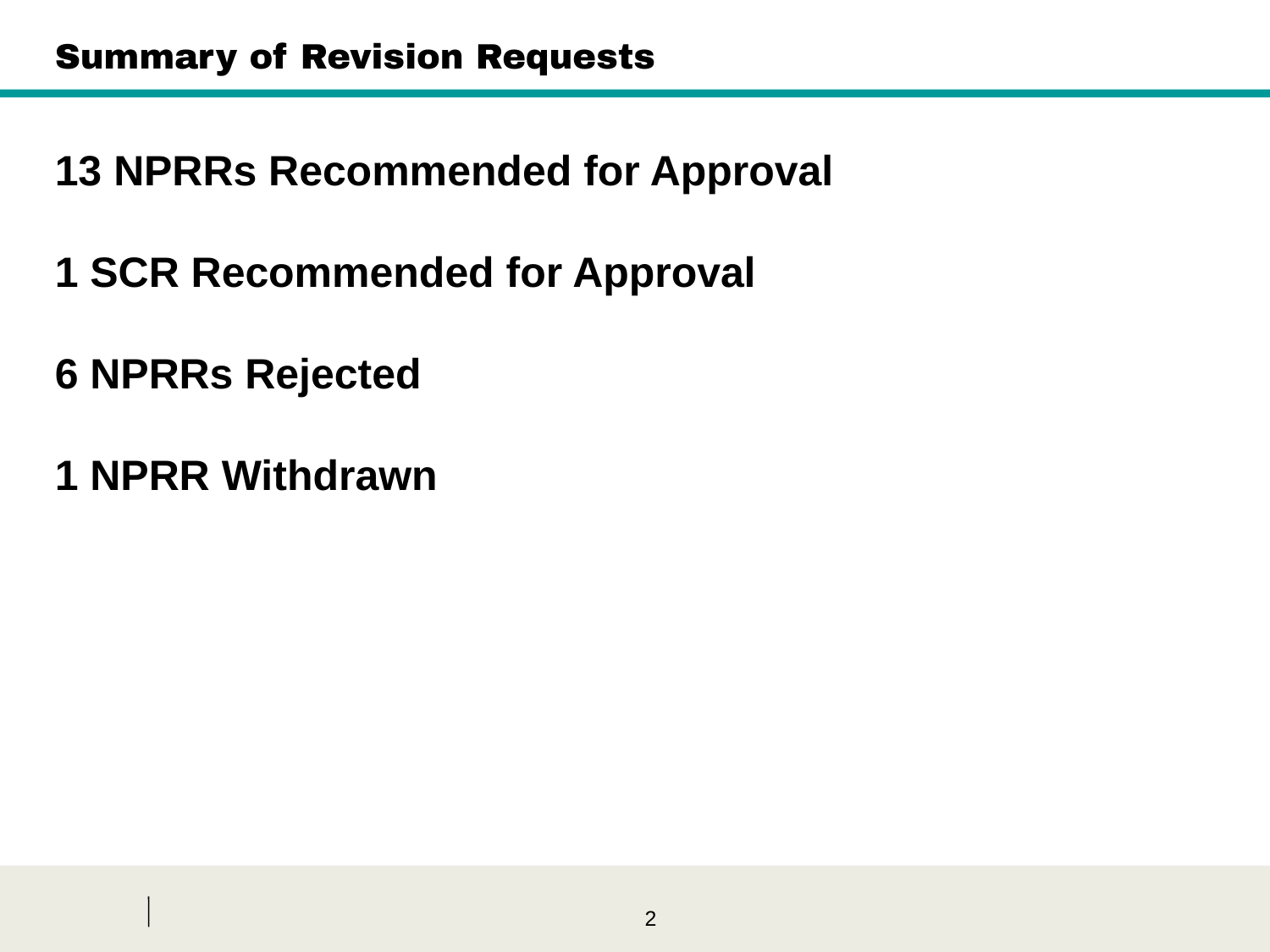

Summary of Revision Requests
13 NPRRs Recommended for Approval

1 SCR Recommended for Approval

6 NPRRs Rejected

1 NPRR Withdrawn